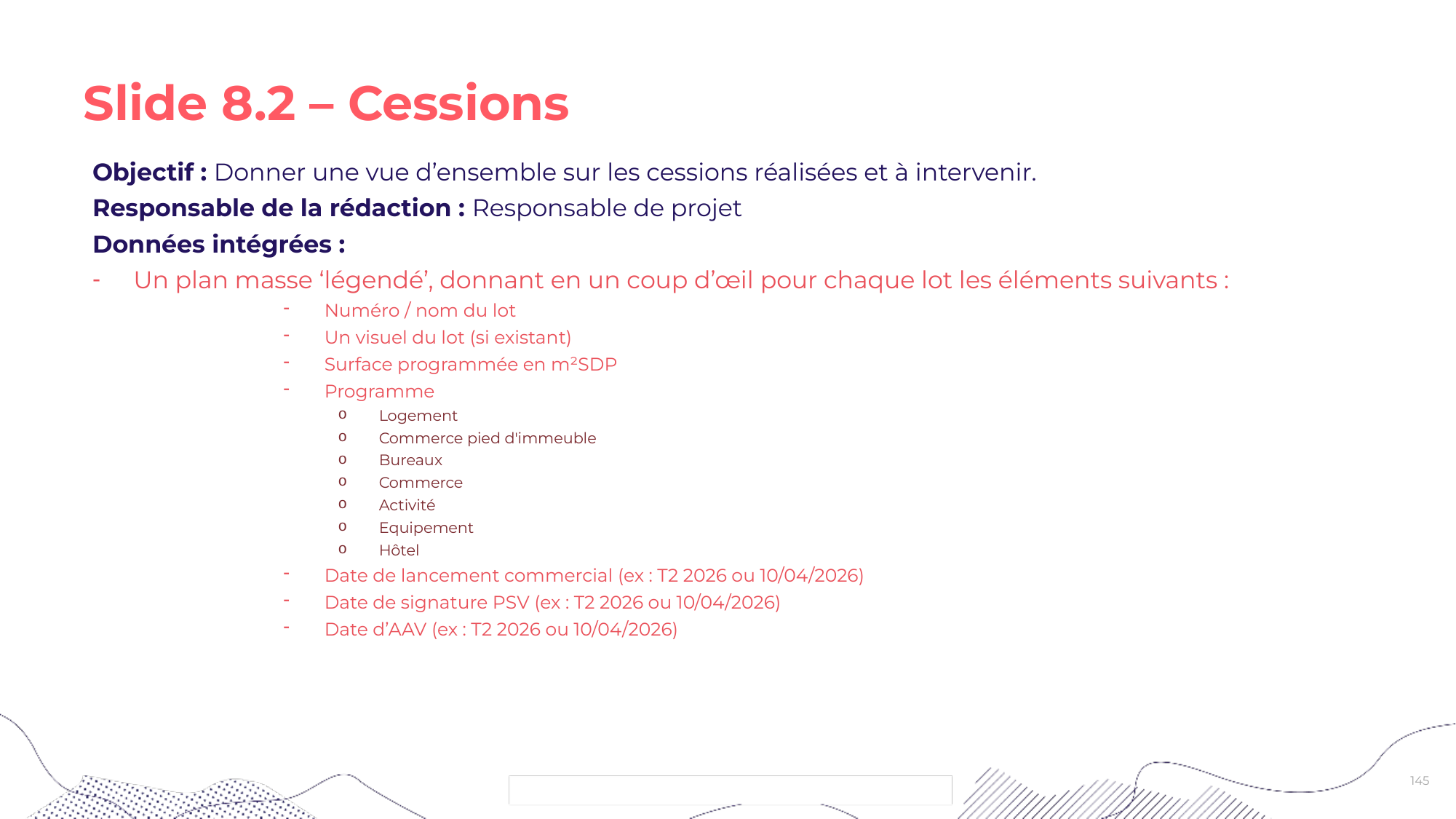

# Slide 8.2 – Cessions
Objectif : Donner une vue d’ensemble sur les cessions réalisées et à intervenir.
Responsable de la rédaction : Responsable de projet
Données intégrées :
Un plan masse ‘légendé’, donnant en un coup d’œil pour chaque lot les éléments suivants :
Numéro / nom du lot
Un visuel du lot (si existant)
Surface programmée en m²SDP
Programme
Logement
Commerce pied d'immeuble
Bureaux
Commerce
Activité
Equipement
Hôtel
Date de lancement commercial (ex : T2 2026 ou 10/04/2026)
Date de signature PSV (ex : T2 2026 ou 10/04/2026)
Date d’AAV (ex : T2 2026 ou 10/04/2026)
145